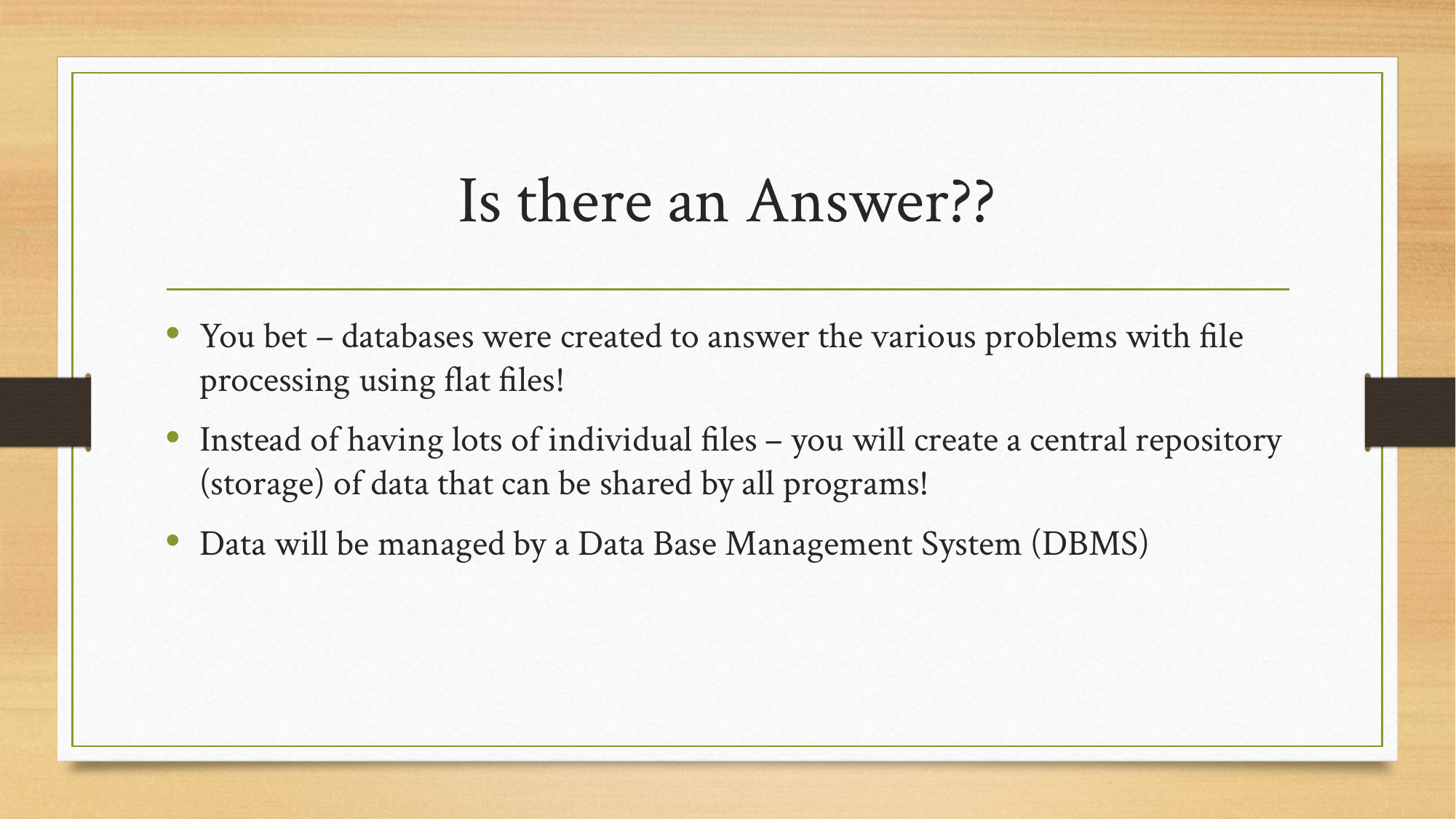

# Is there an Answer??
You bet – databases were created to answer the various problems with file processing using flat files!
Instead of having lots of individual files – you will create a central repository (storage) of data that can be shared by all programs!
Data will be managed by a Data Base Management System (DBMS)